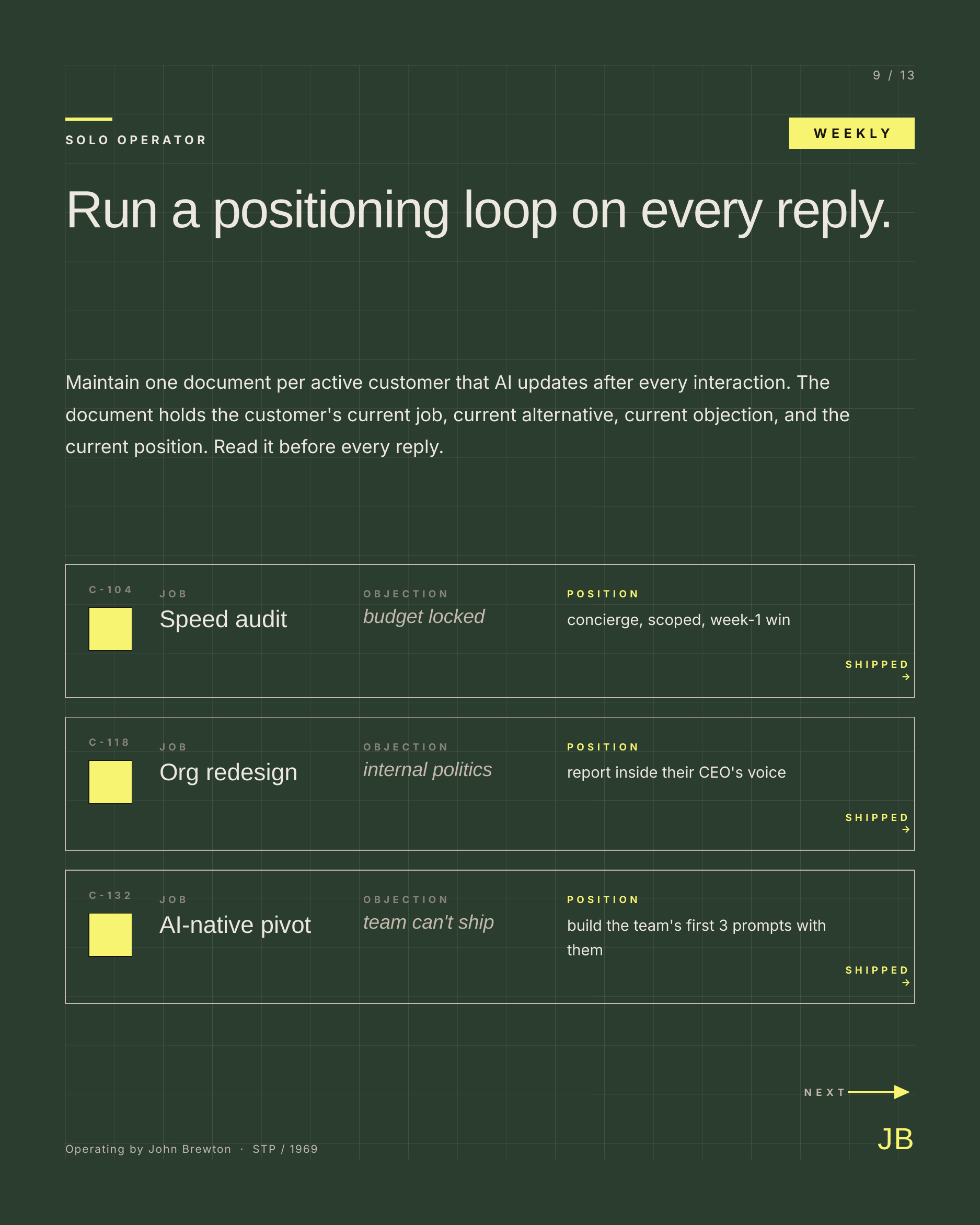

9 / 13

WEEKLY
SOLO OPERATOR

Run a positioning loop on every reply.

Maintain one document per active customer that AI updates after every interaction. The document holds the customer's current job, current alternative, current objection, and the current position. Read it before every reply.

C-104
JOB
OBJECTION
POSITION
Speed audit
budget locked
concierge, scoped, week-1 win

SHIPPED →

C-118
JOB
OBJECTION
POSITION

Org redesign
internal politics
report inside their CEO's voice

SHIPPED →

C-132
JOB
OBJECTION
POSITION

AI-native pivot
team can't ship
build the team's first 3 prompts with them

SHIPPED →

NEXT

JB
Operating by John Brewton  ·  STP / 1969